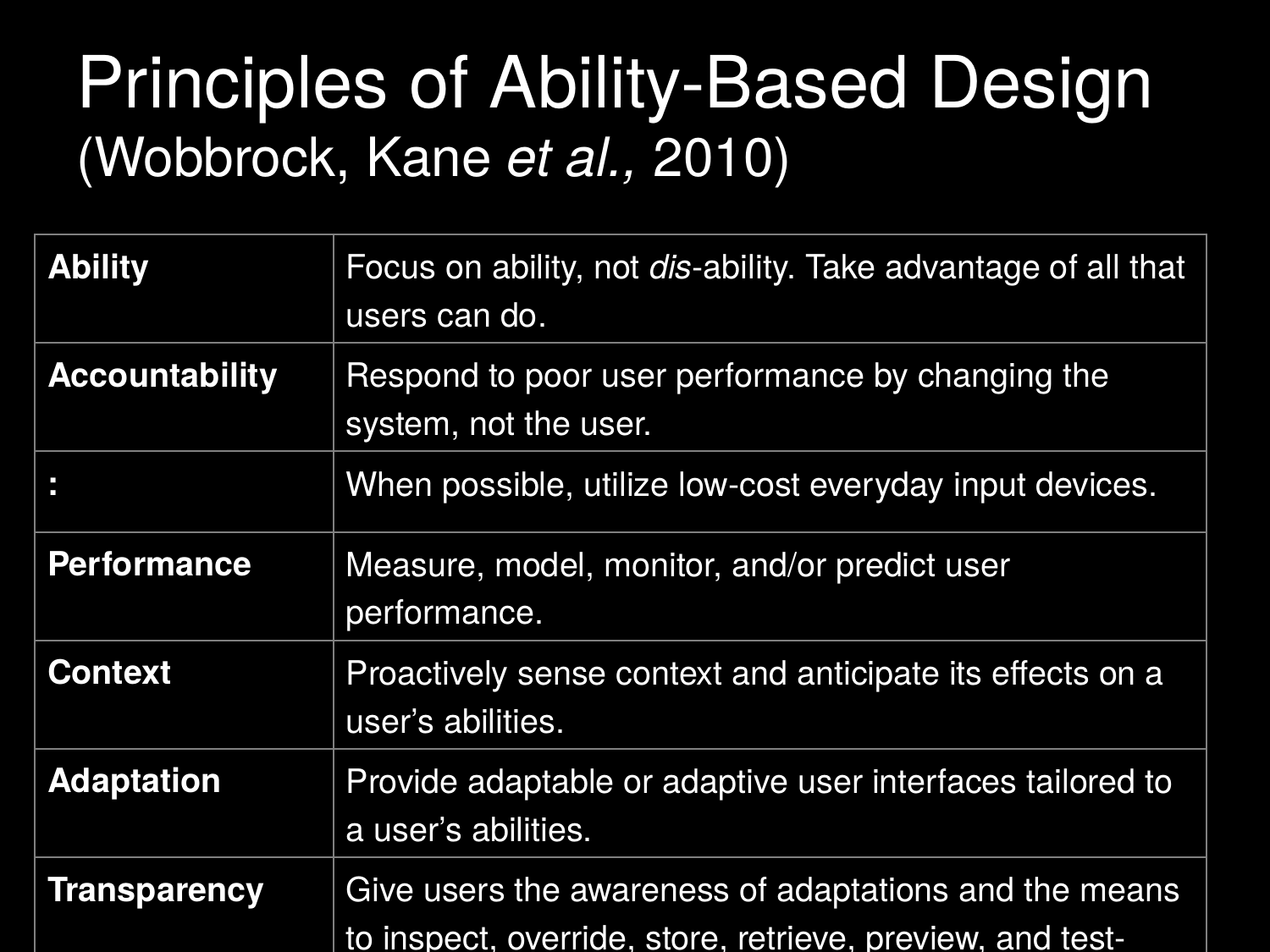

# Principles of Ability-Based Design (Wobbrock, Kane et al., 2010)
| Ability | Focus on ability, not dis-ability. Take advantage of all that users can do. |
| --- | --- |
| Accountability | Respond to poor user performance by changing the system, not the user. |
| : | When possible, utilize low-cost everyday input devices. |
| Performance | Measure, model, monitor, and/or predict user performance. |
| Context | Proactively sense context and anticipate its effects on a user’s abilities. |
| Adaptation | Provide adaptable or adaptive user interfaces tailored to a user’s abilities. |
| Transparency | Give users the awareness of adaptations and the means to inspect, override, store, retrieve, preview, and test-drive them. |
25